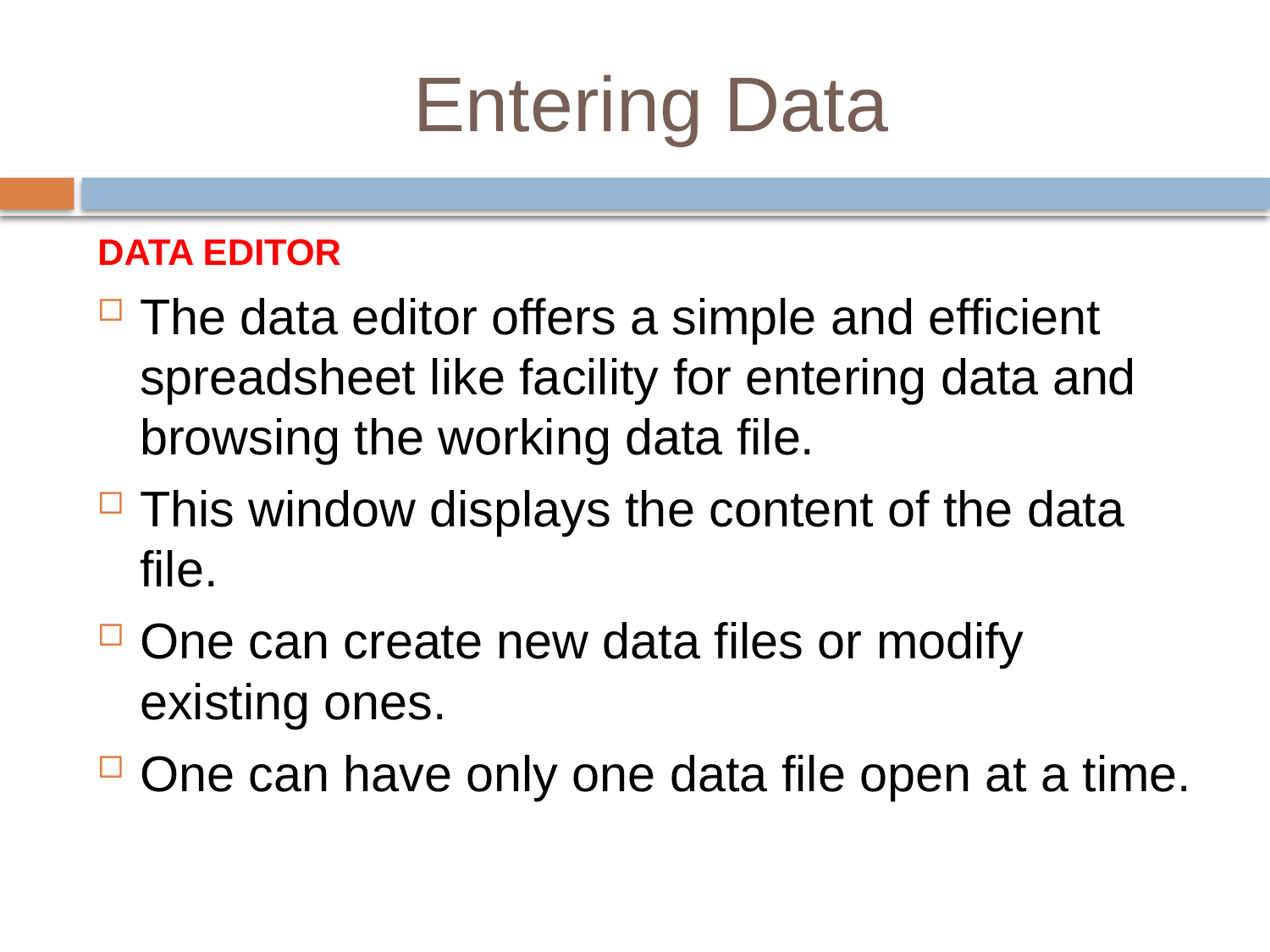

# Entering Data
DATA EDITOR
The data editor offers a simple and efficient spreadsheet like facility for entering data and browsing the working data file.
This window displays the content of the data file.
One can create new data files or modify existing ones.
One can have only one data file open at a time.